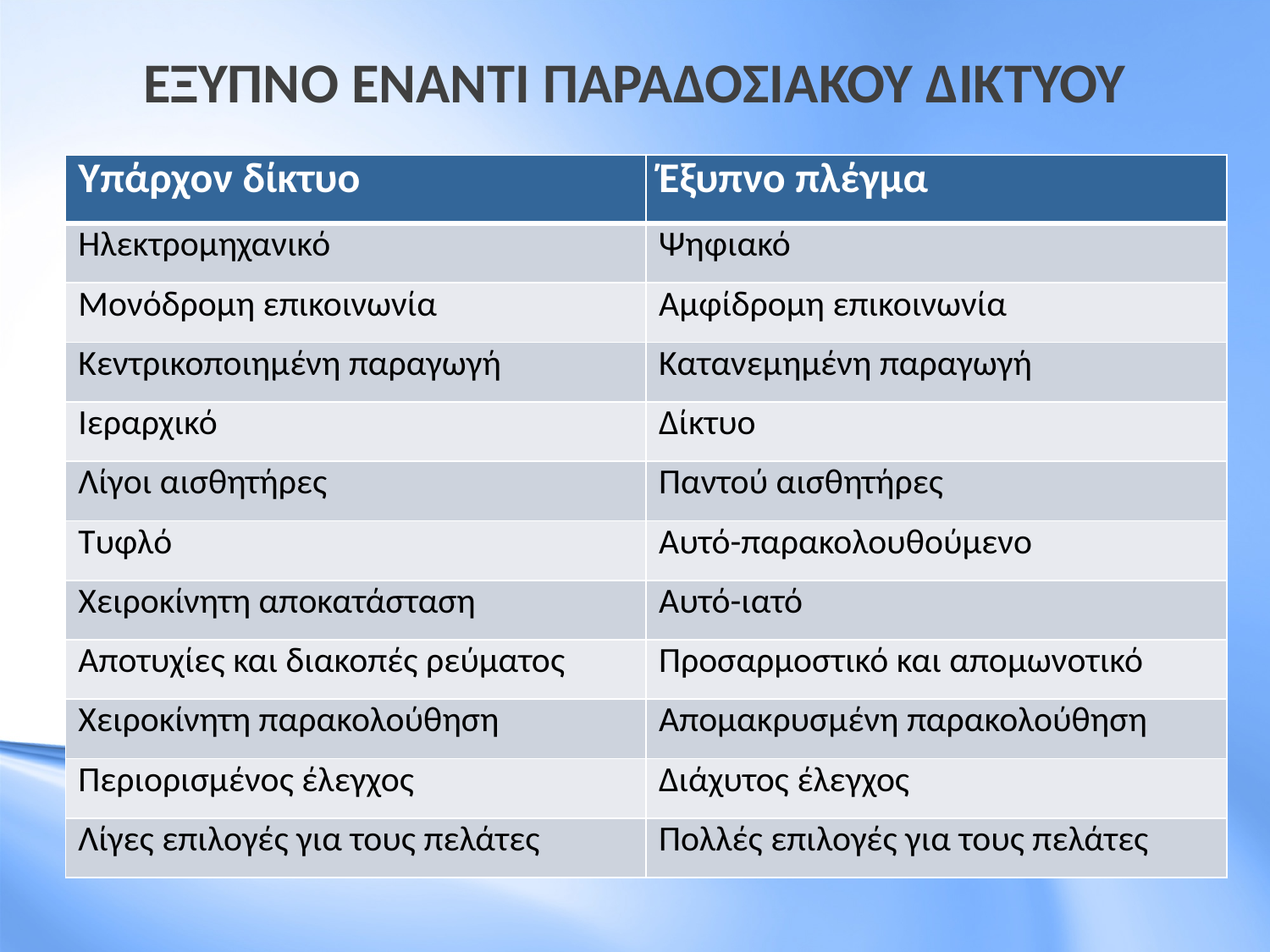

# ΕΞΥΠΝΟ ΕΝΑΝΤΙ ΠΑΡΑΔΟΣΙΑΚΟΥ ΔΙΚΤΥΟΥ
| Υπάρχον δίκτυο | Έξυπνο πλέγμα |
| --- | --- |
| Ηλεκτρομηχανικό | Ψηφιακό |
| Μονόδρομη επικοινωνία | Αμφίδρομη επικοινωνία |
| Κεντρικοποιημένη παραγωγή | Κατανεμημένη παραγωγή |
| Ιεραρχικό | Δίκτυο |
| Λίγοι αισθητήρες | Παντού αισθητήρες |
| Τυφλό | Αυτό-παρακολουθούμενο |
| Χειροκίνητη αποκατάσταση | Αυτό-ιατό |
| Αποτυχίες και διακοπές ρεύματος | Προσαρμοστικό και απομωνοτικό |
| Χειροκίνητη παρακολούθηση | Απομακρυσμένη παρακολούθηση |
| Περιορισμένος έλεγχος | Διάχυτος έλεγχος |
| Λίγες επιλογές για τους πελάτες | Πολλές επιλογές για τους πελάτες |